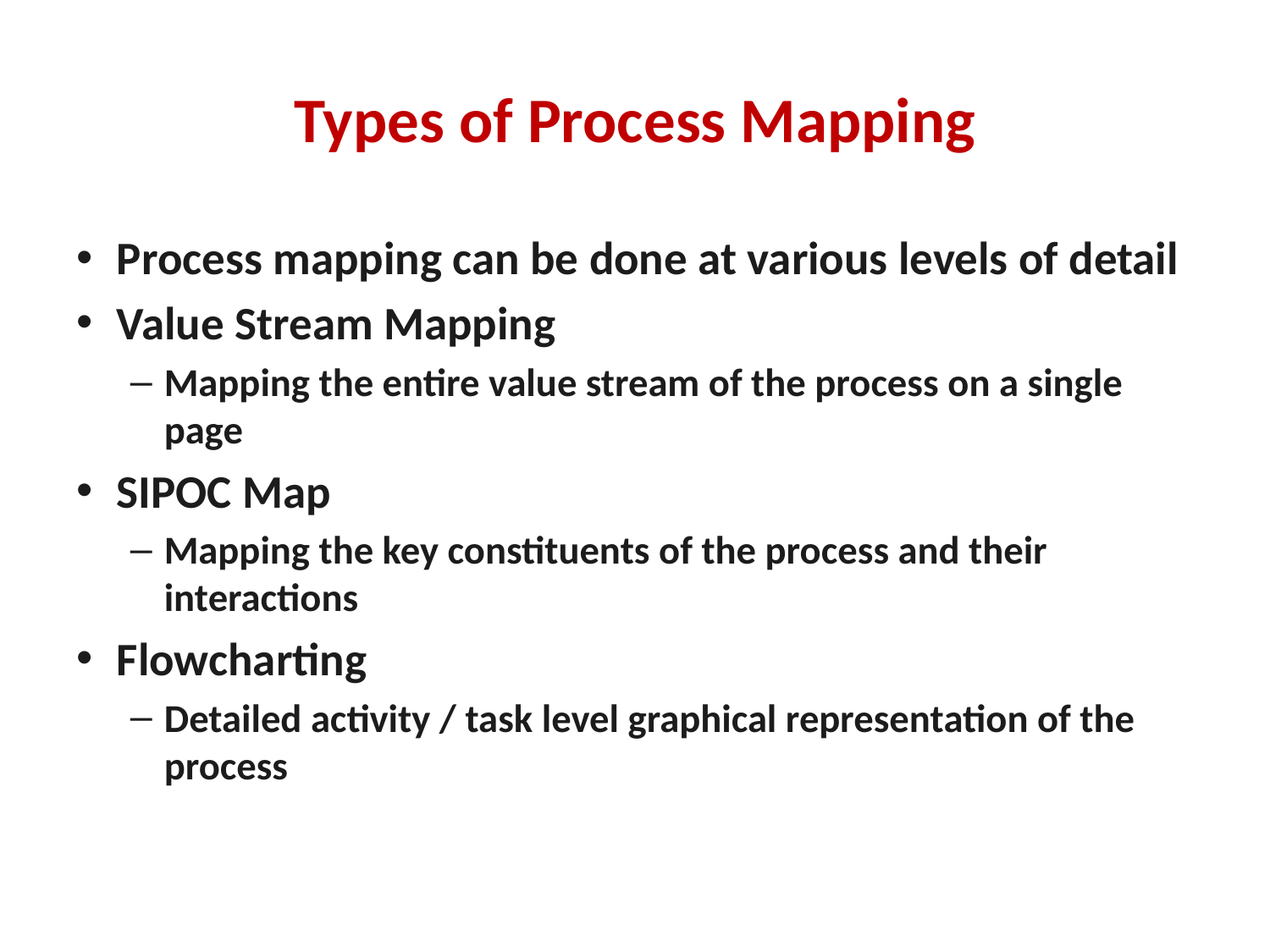

# Types of Process Mapping
Process mapping can be done at various levels of detail
Value Stream Mapping
Mapping the entire value stream of the process on a single page
SIPOC Map
Mapping the key constituents of the process and their interactions
Flowcharting
Detailed activity / task level graphical representation of the process